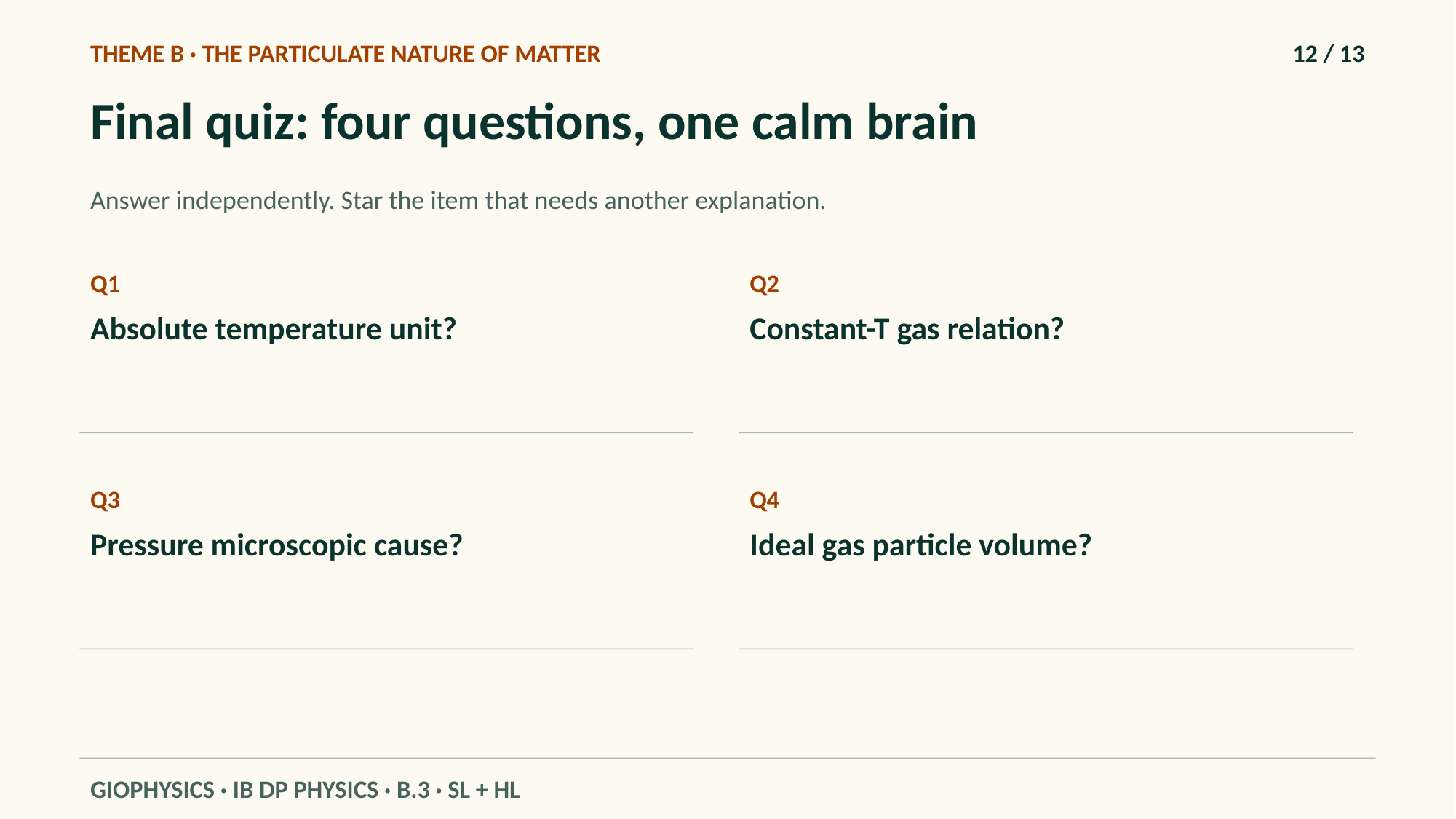

THEME B · THE PARTICULATE NATURE OF MATTER
12 / 13
Final quiz: four questions, one calm brain
Answer independently. Star the item that needs another explanation.
Q1
Q2
Absolute temperature unit?
Constant-T gas relation?

Q3
Q4
Pressure microscopic cause?
Ideal gas particle volume?

GIOPHYSICS · IB DP PHYSICS · B.3 · SL + HL